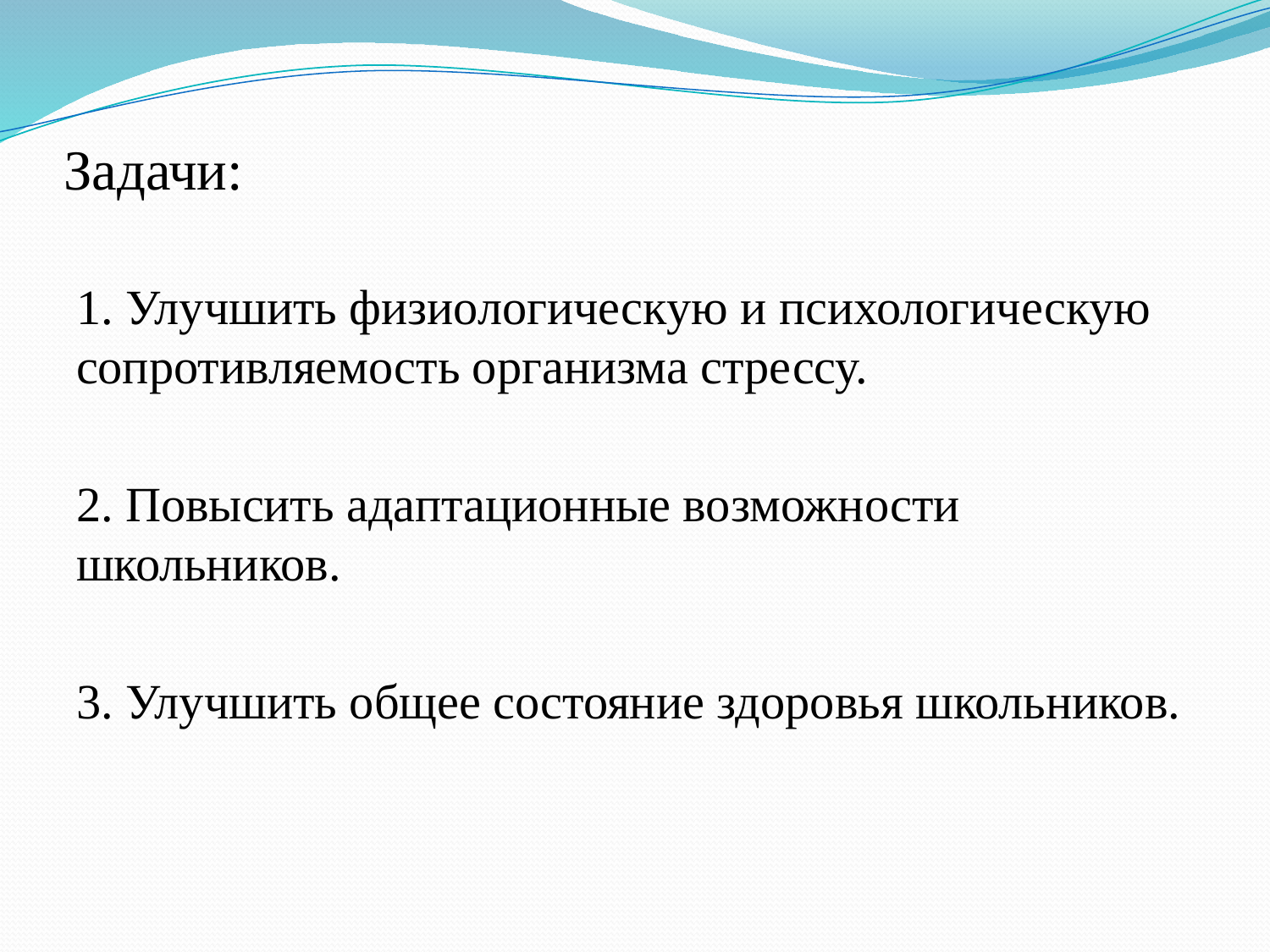

# Задачи:
1. Улучшить физиологическую и психологическую сопротивляемость организма стрессу.

2. Повысить адаптационные возможности школьников.

3. Улучшить общее состояние здоровья школьников.